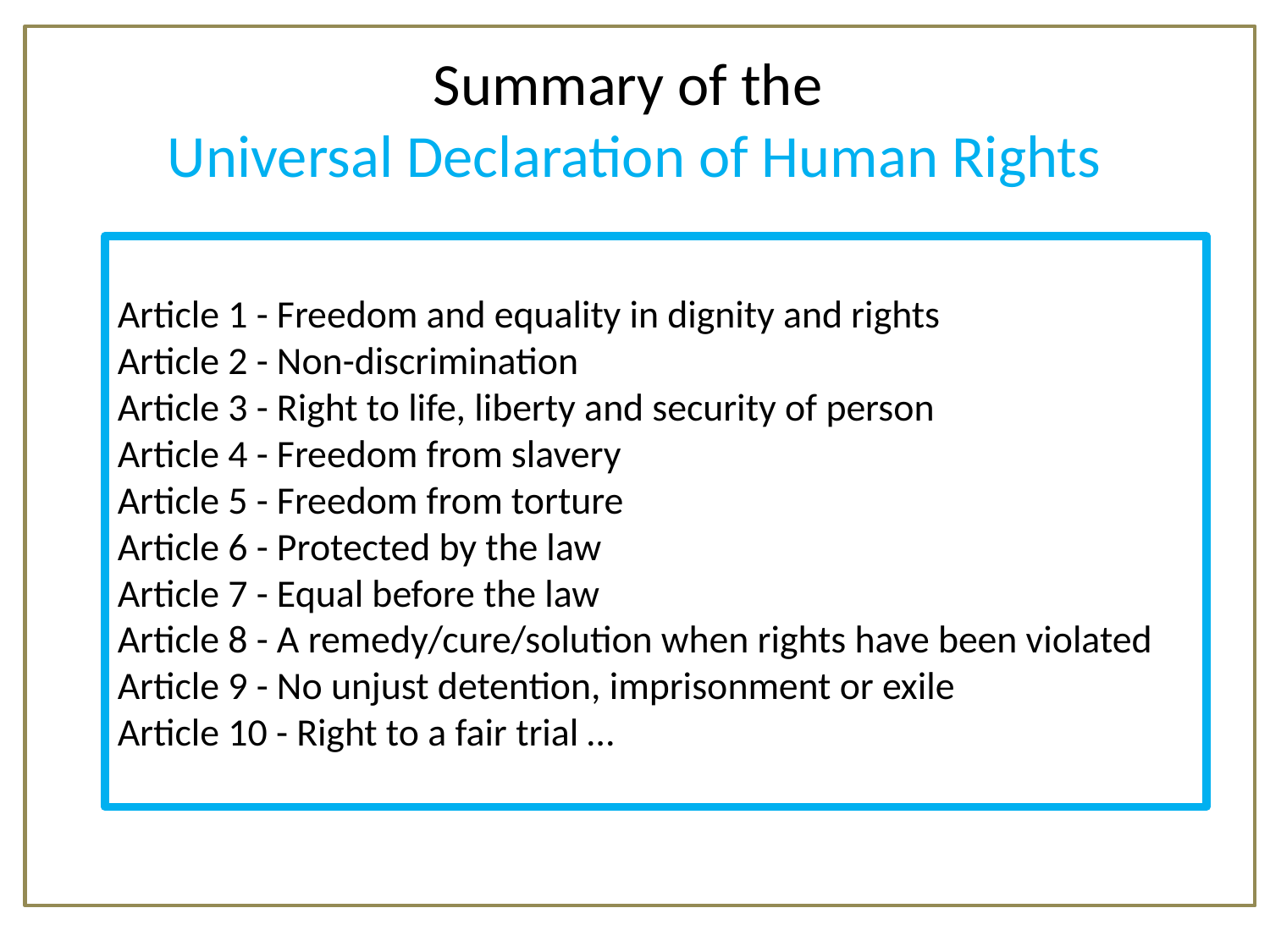

# Summary of the Universal Declaration of Human Rights

Article 1 - Freedom and equality in dignity and rights
Article 2 - Non-discrimination
Article 3 - Right to life, liberty and security of person
Article 4 - Freedom from slavery
Article 5 - Freedom from torture
Article 6 - Protected by the law
Article 7 - Equal before the law
Article 8 - A remedy/cure/solution when rights have been violated
Article 9 - No unjust detention, imprisonment or exile
Article 10 - Right to a fair trial …